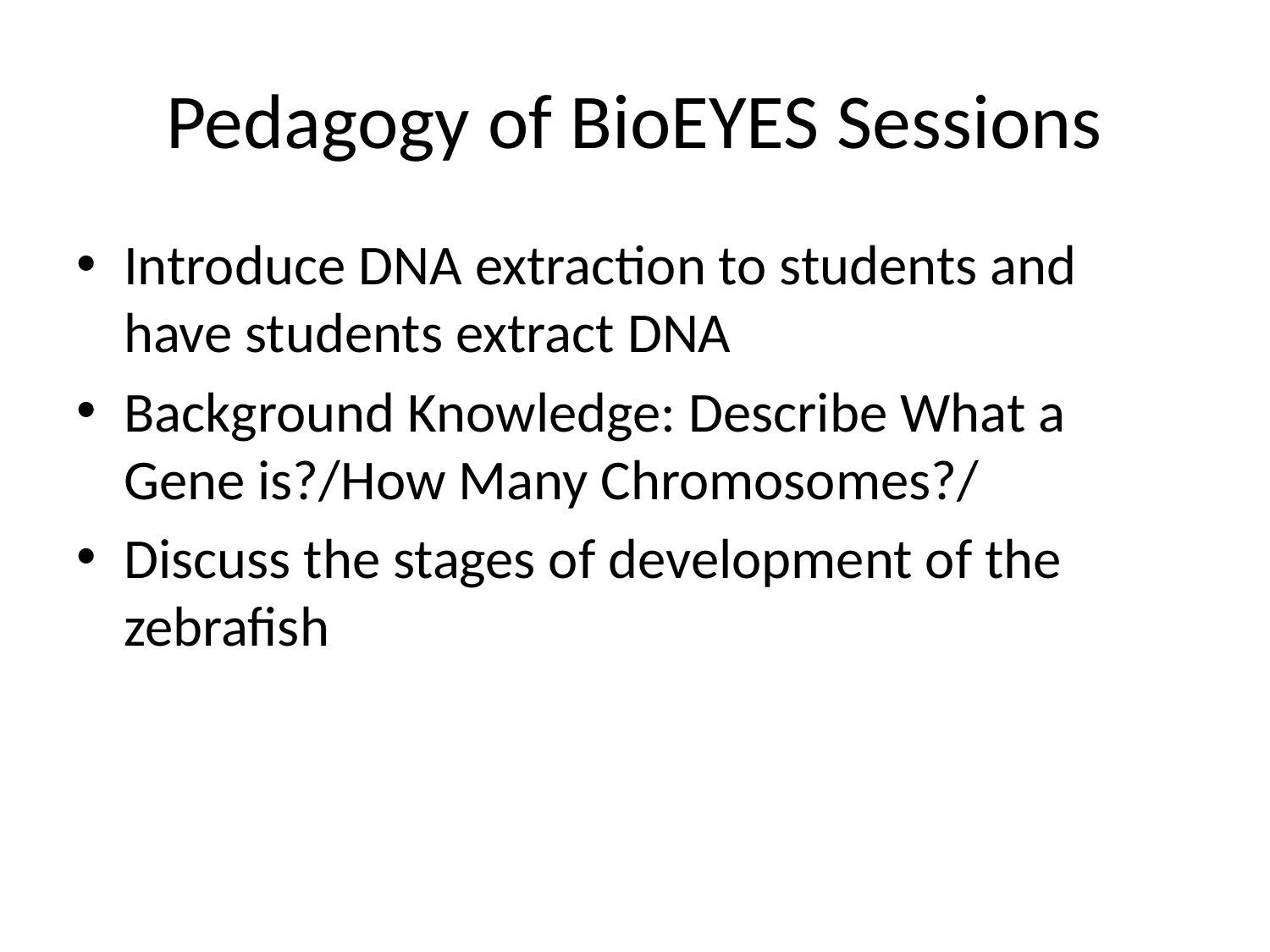

# Pedagogy of BioEYES Sessions
Introduce DNA extraction to students and have students extract DNA
Background Knowledge: Describe What a Gene is?/How Many Chromosomes?/
Discuss the stages of development of the zebrafish